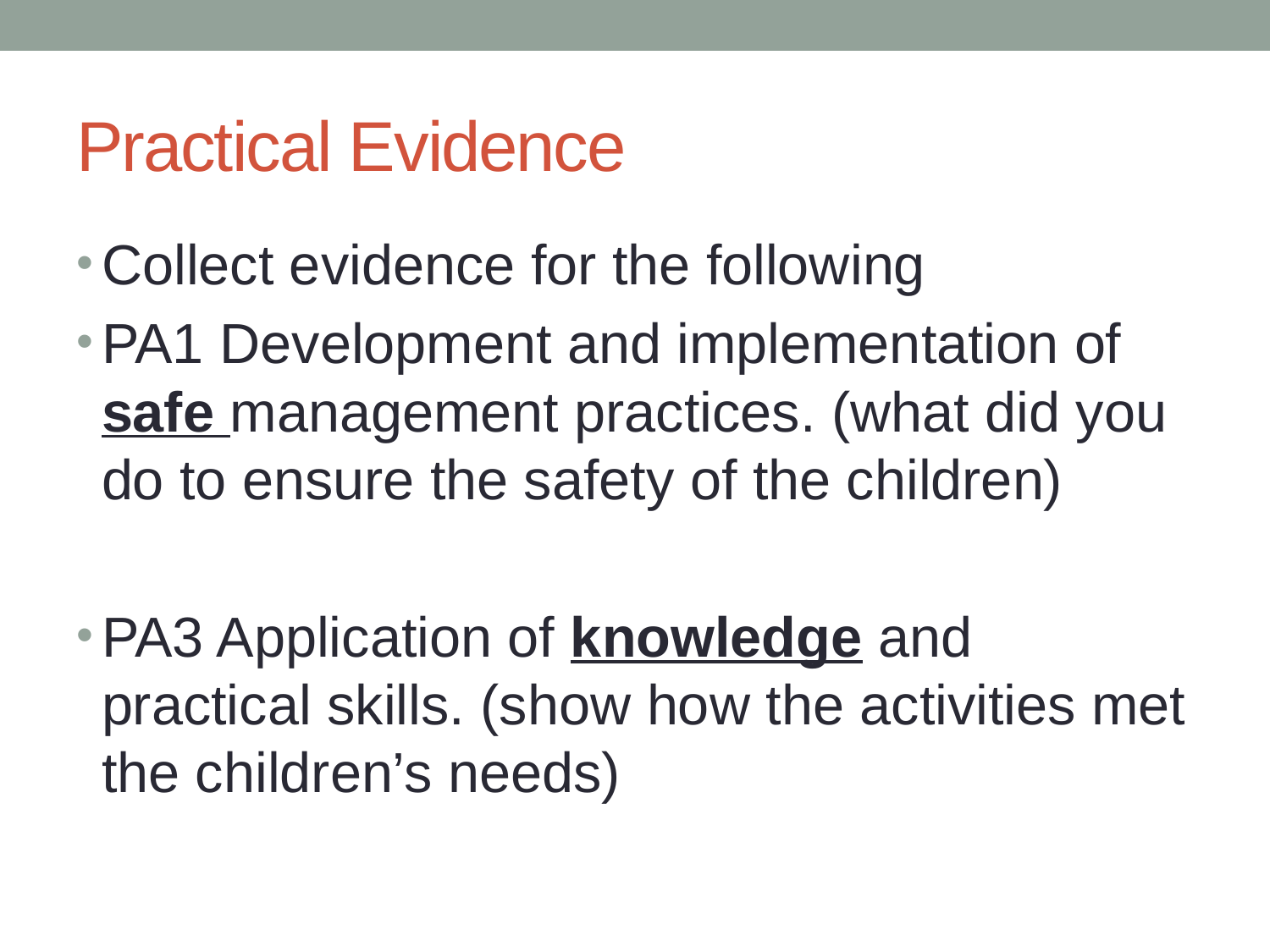

# Practical Evidence
Collect evidence for the following
PA1 Development and implementation of  safe management practices. (what did you do to ensure the safety of the children)

PA3 Application of knowledge and practical skills. (show how the activities met the children’s needs)